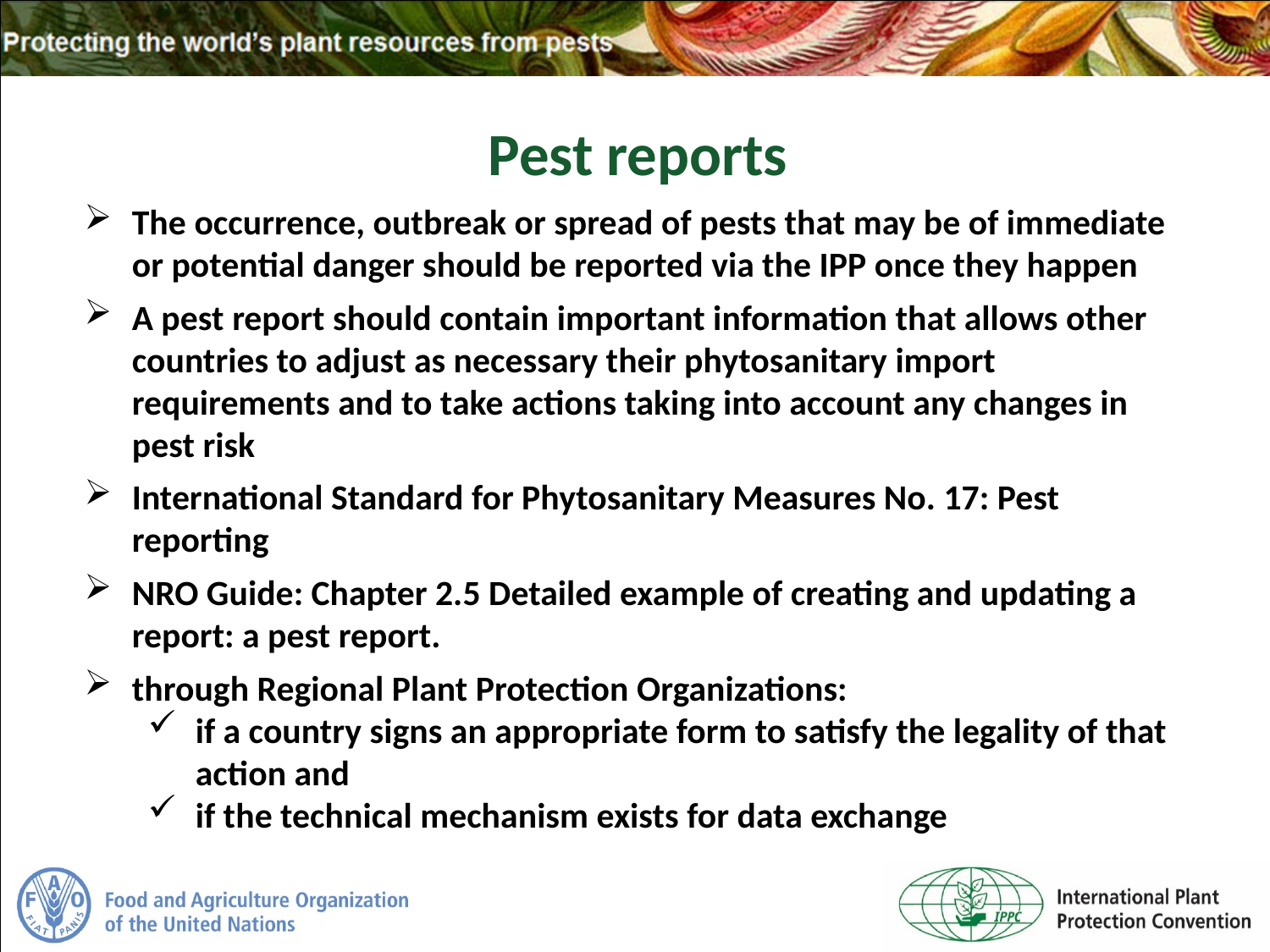

Pest reports
The occurrence, outbreak or spread of pests that may be of immediate or potential danger should be reported via the IPP once they happen
A pest report should contain important information that allows other countries to adjust as necessary their phytosanitary import requirements and to take actions taking into account any changes in pest risk
International Standard for Phytosanitary Measures No. 17: Pest reporting
NRO Guide: Chapter 2.5 Detailed example of creating and updating a report: a pest report.
through Regional Plant Protection Organizations:
if a country signs an appropriate form to satisfy the legality of that action and
if the technical mechanism exists for data exchange